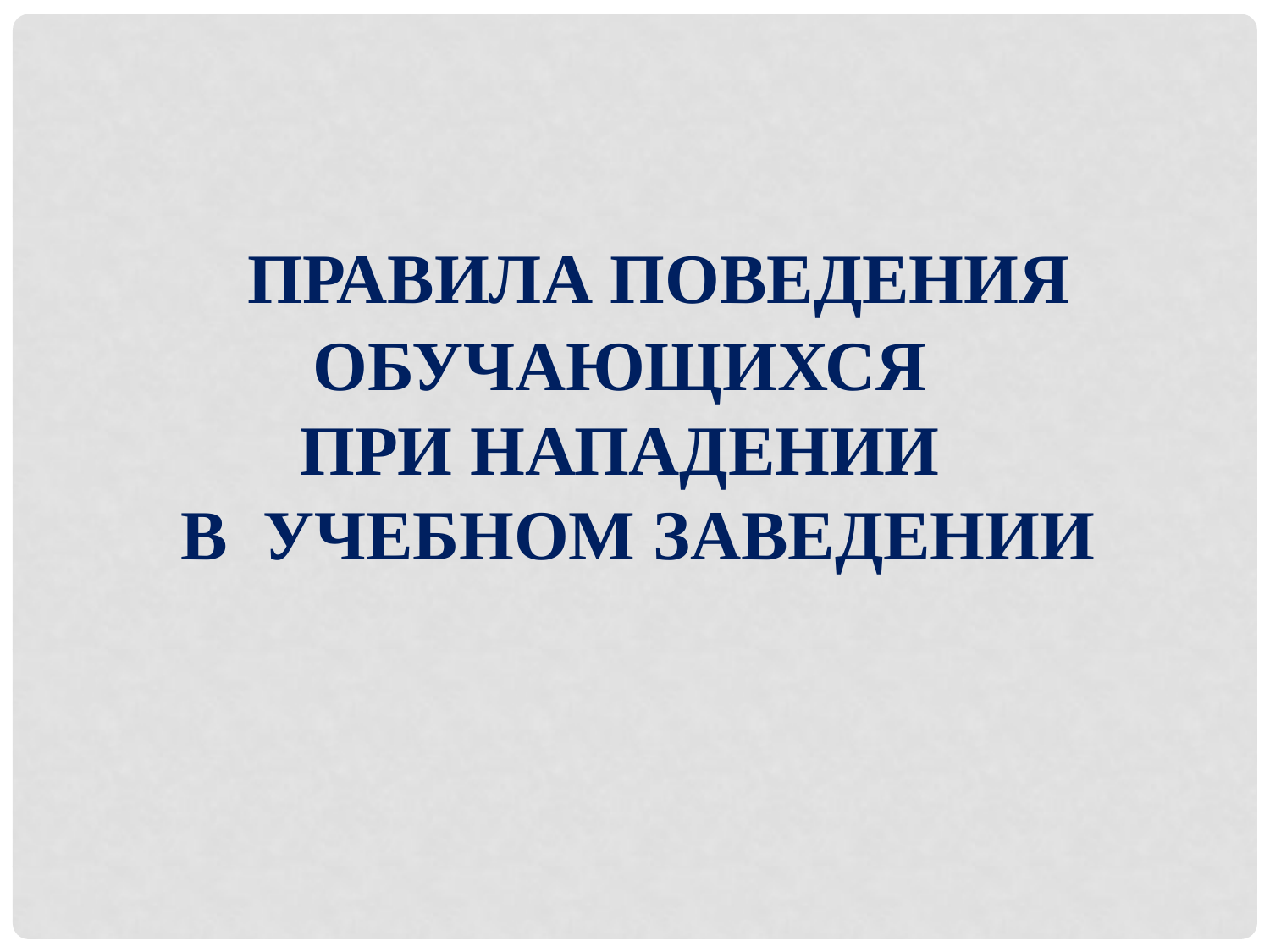

Правила поведения обучающихся
при нападении
в  учебном заведении